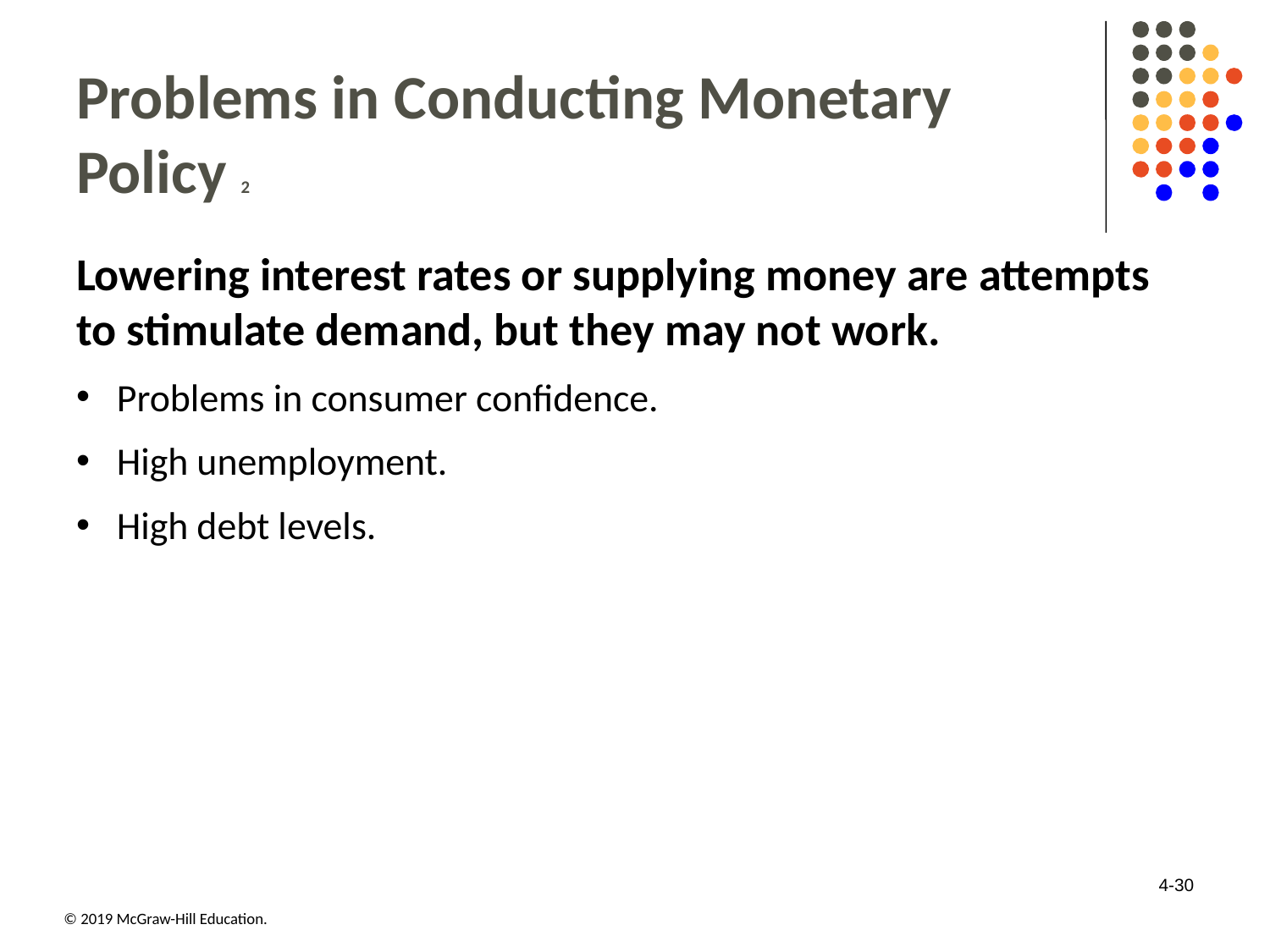

# Problems in Conducting Monetary Policy 2
Lowering interest rates or supplying money are attempts to stimulate demand, but they may not work.
Problems in consumer confidence.
High unemployment.
High debt levels.
4-30